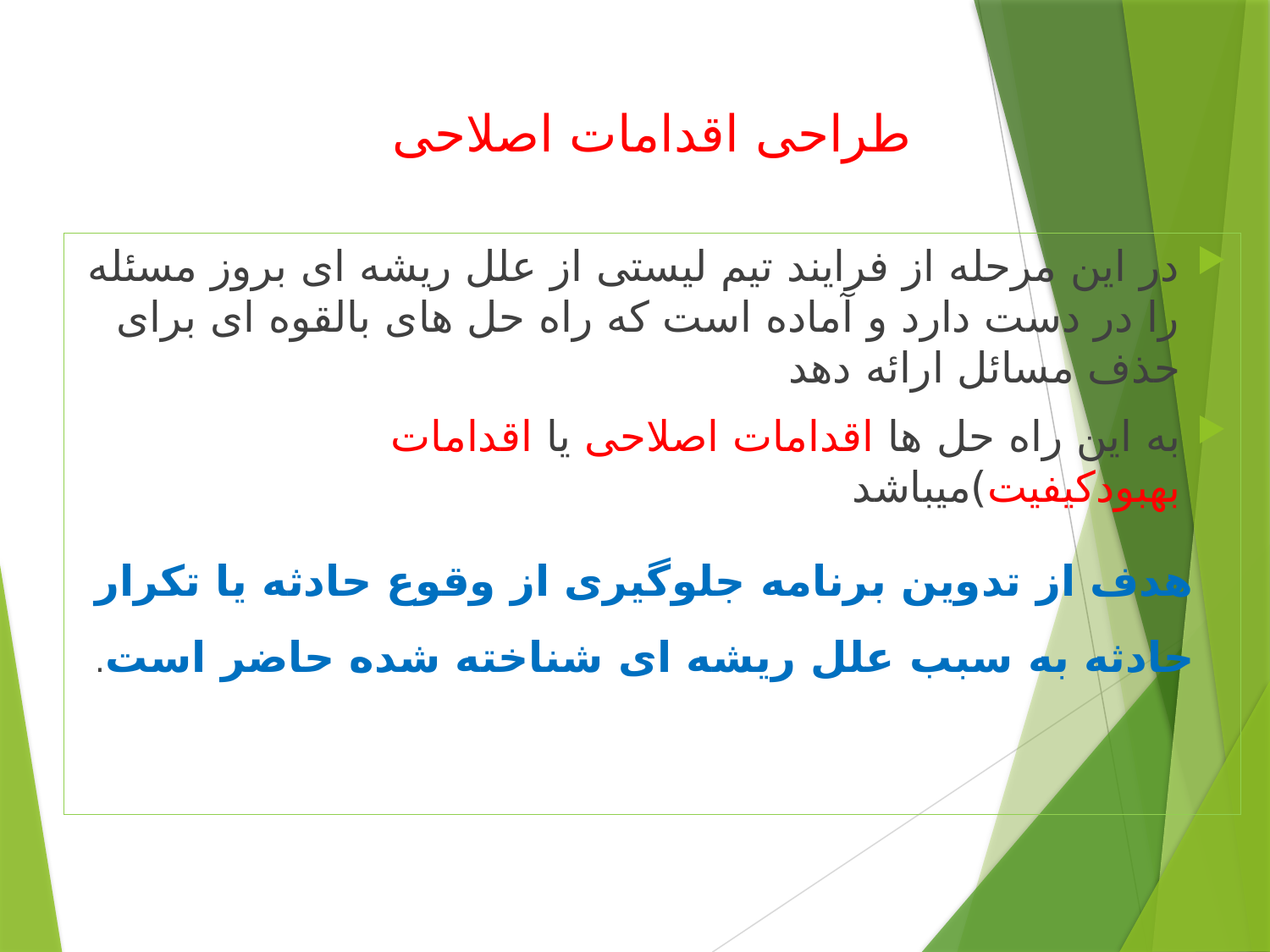

# طراحی اقدامات اصلاحی
در این مرحله از فرایند تیم لیستی از علل ریشه ای بروز مسئله را در دست دارد و آماده است که راه حل های بالقوه ای برای حذف مسائل ارائه دهد
به این راه حل ها اقدامات اصلاحی یا اقدامات بهبودکیفیت)میباشد
هدف از تدوین برنامه جلوگیری از وقوع حادثه یا تکرار حادثه به سبب علل ریشه ای شناخته شده حاضر است.